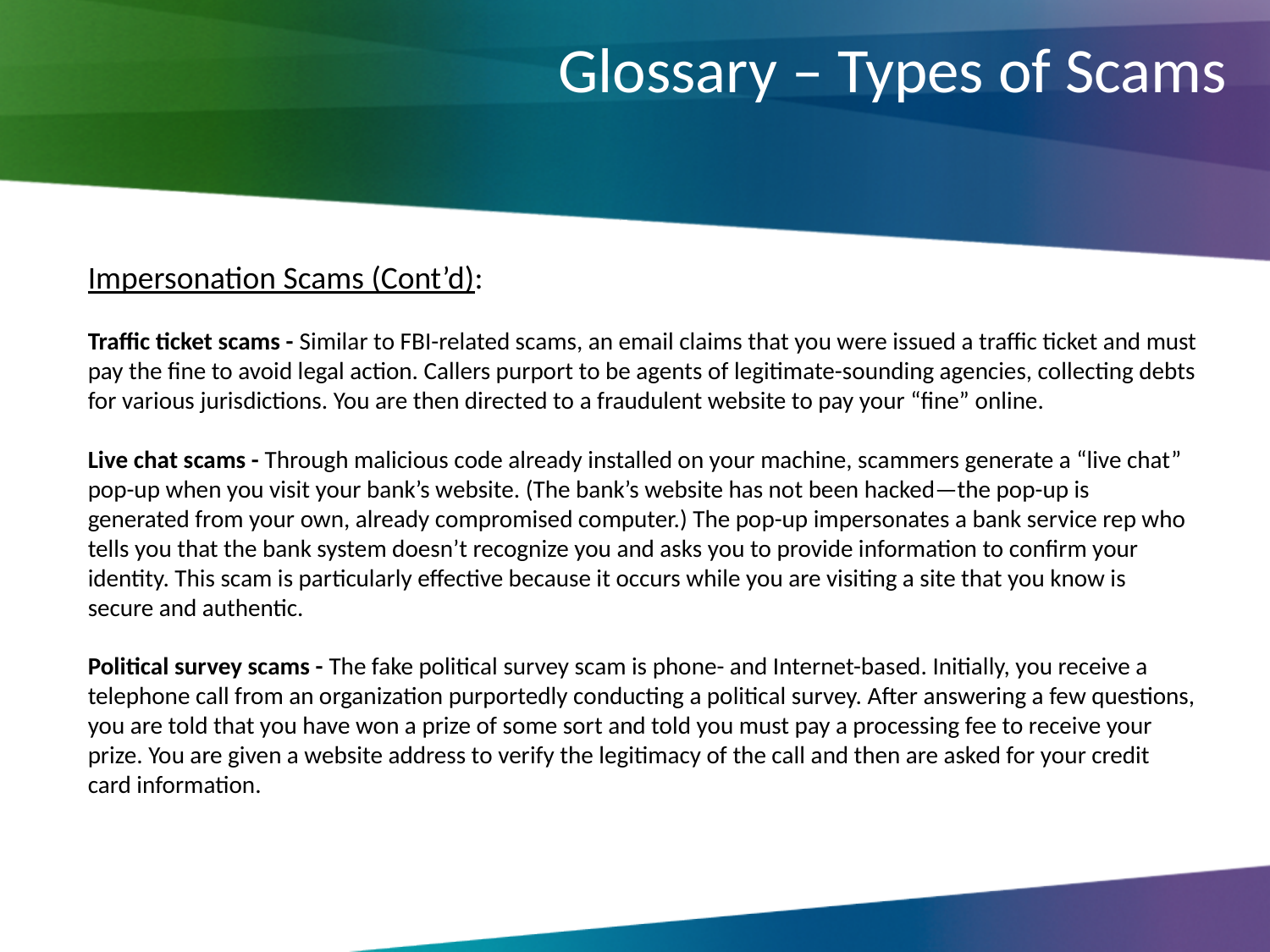

# Glossary – Types of Scams
Impersonation Scams (Cont’d):

Traffic ticket scams - Similar to FBI-related scams, an email claims that you were issued a traffic ticket and must pay the fine to avoid legal action. Callers purport to be agents of legitimate-sounding agencies, collecting debts for various jurisdictions. You are then directed to a fraudulent website to pay your “fine” online.

Live chat scams - Through malicious code already installed on your machine, scammers generate a “live chat” pop-up when you visit your bank’s website. (The bank’s website has not been hacked—the pop-up is generated from your own, already compromised computer.) The pop-up impersonates a bank service rep who tells you that the bank system doesn’t recognize you and asks you to provide information to confirm your identity. This scam is particularly effective because it occurs while you are visiting a site that you know is secure and authentic.

Political survey scams - The fake political survey scam is phone- and Internet-based. Initially, you receive a telephone call from an organization purportedly conducting a political survey. After answering a few questions, you are told that you have won a prize of some sort and told you must pay a processing fee to receive your prize. You are given a website address to verify the legitimacy of the call and then are asked for your credit card information.